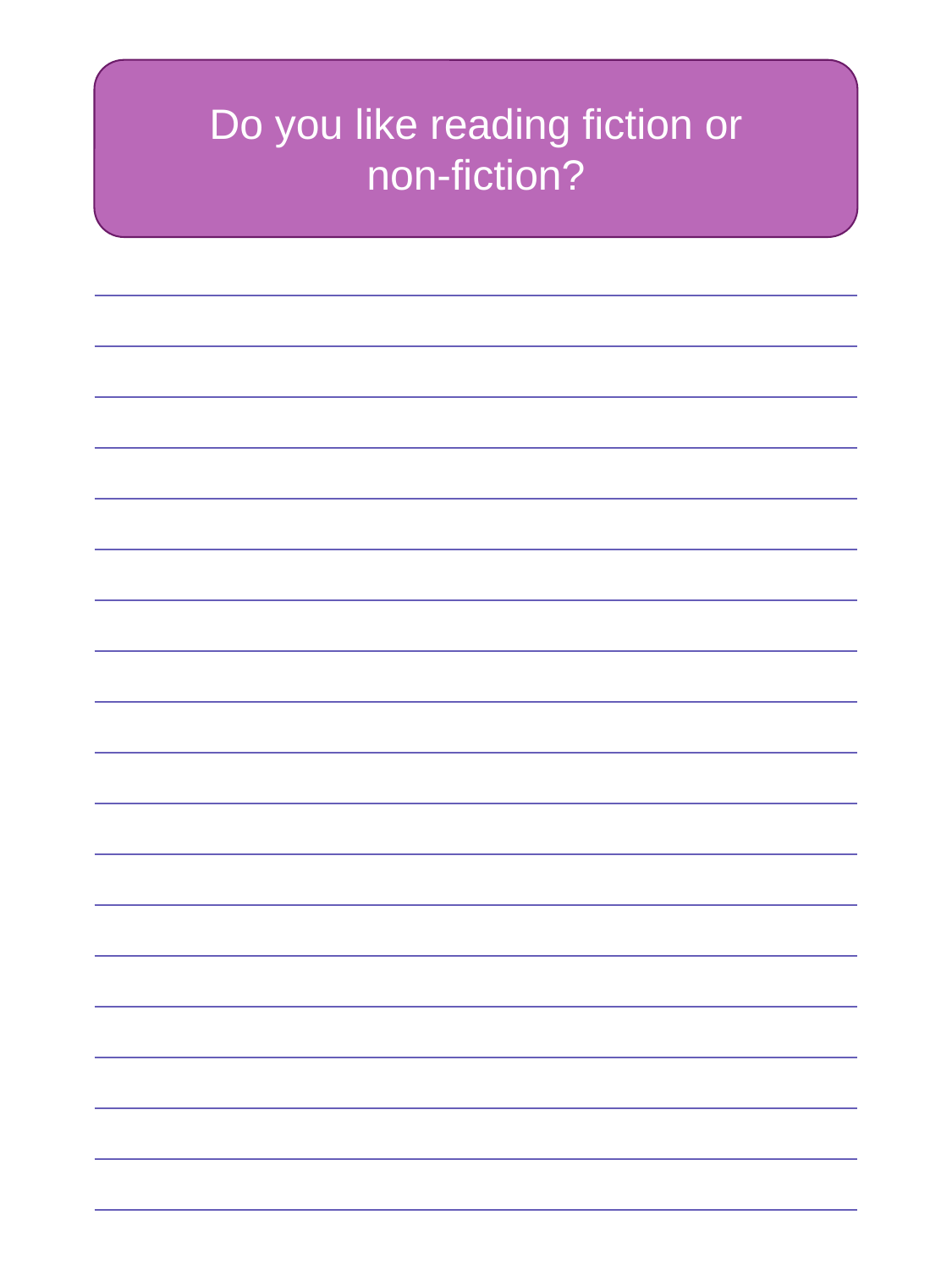

Do you like reading fiction or non-fiction?
|  |
| --- |
|  |
|  |
|  |
|  |
|  |
|  |
|  |
|  |
|  |
|  |
|  |
|  |
|  |
|  |
|  |
|  |
|  |